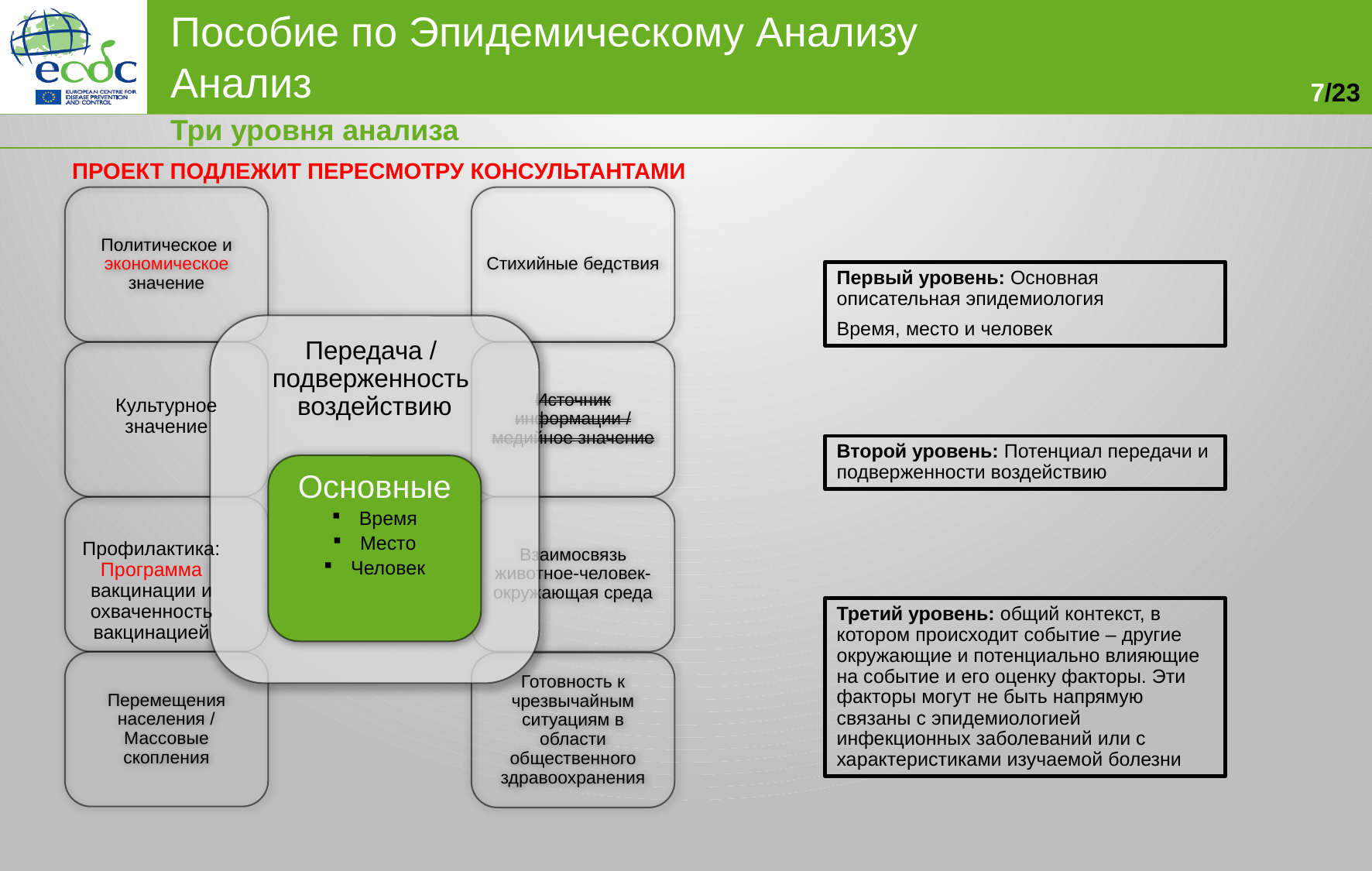

Три уровня анализа
ПРОЕКТ ПОДЛЕЖИТ ПЕРЕСМОТРУ КОНСУЛЬТАНТАМИ
Политическое и экономическое значение
Стихийные бедствия
Первый уровень: Основная описательная эпидемиология
Время, место и человек
Передача /
подверженность
воздействию

Источник информации / медийное значение
Культурное значение
Второй уровень: Потенциал передачи и подверженности воздействию
Основные
 Время
 Место
 Человек

Взаимосвязь животное-человек-окружающая среда
Профилактика: Программа вакцинации и охваченность вакцинацией
Третий уровень: общий контекст, в котором происходит событие – другие окружающие и потенциально влияющие на событие и его оценку факторы. Эти факторы могут не быть напрямую связаны с эпидемиологией инфекционных заболеваний или с характеристиками изучаемой болезни
Перемещения населения / Массовые скопления
Готовность к чрезвычайным ситуациям в области общественного здравоохранения